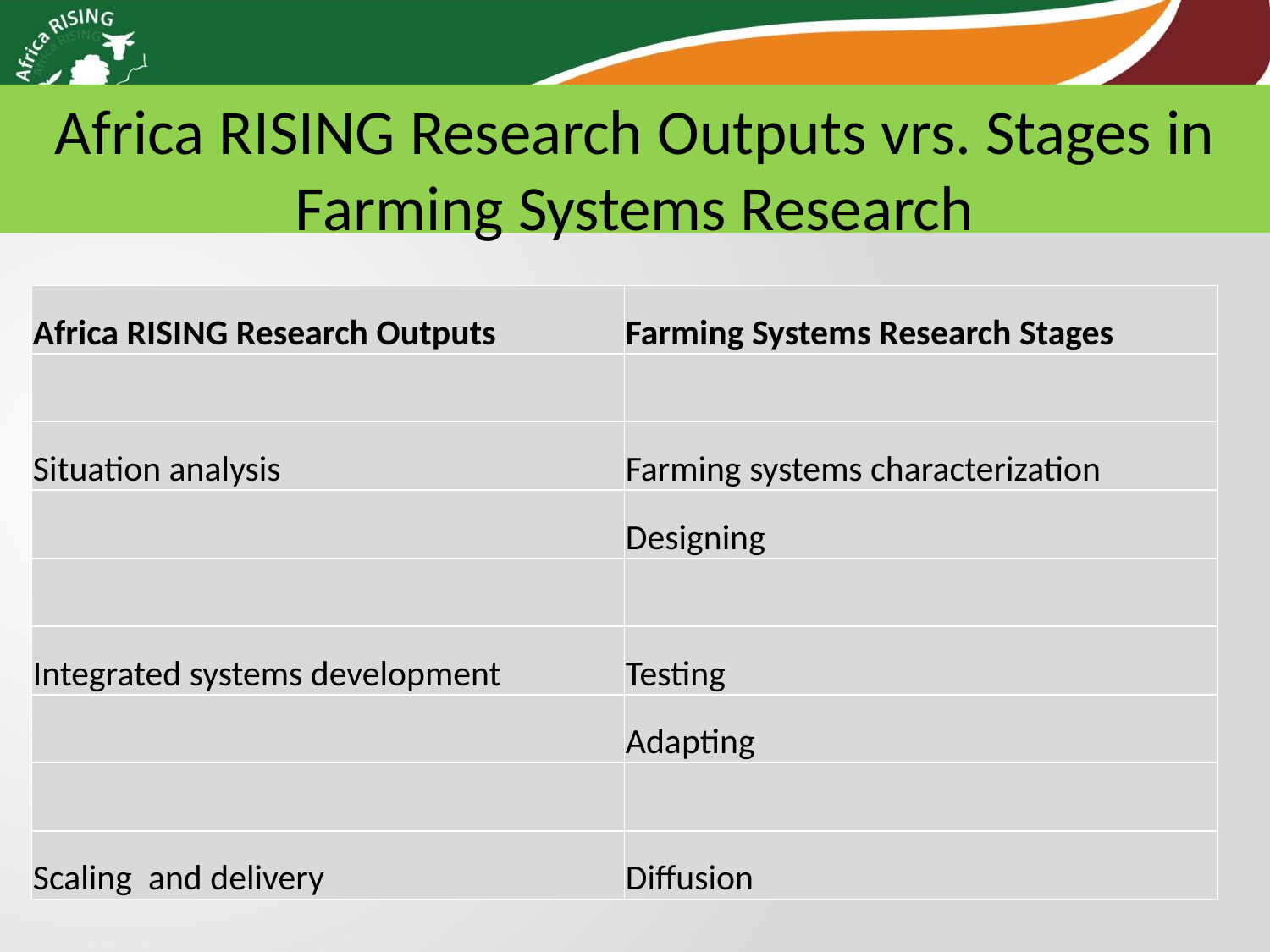

Africa RISING Research Outputs vrs. Stages in Farming Systems Research
| Africa RISING Research Outputs | Farming Systems Research Stages |
| --- | --- |
|  |  |
| Situation analysis | Farming systems characterization |
|  | Designing |
|  |  |
| Integrated systems development | Testing |
|  | Adapting |
|  |  |
| Scaling and delivery | Diffusion |